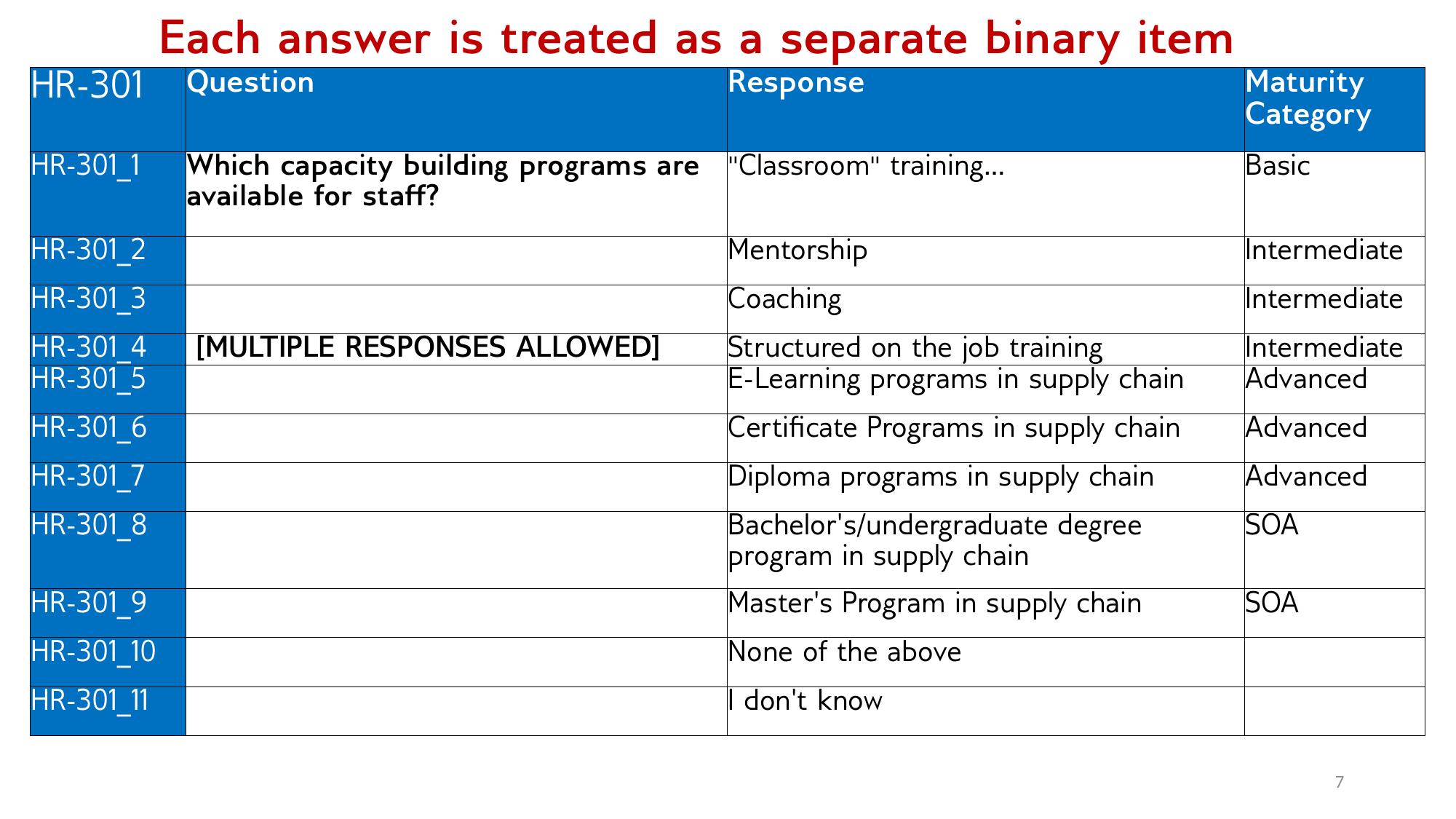

Each answer is treated as a separate binary item
| HR-301 | Question | Response | Maturity Category |
| --- | --- | --- | --- |
| HR-301\_1 | Which capacity building programs are available for staff? | "Classroom" training… | Basic |
| HR-301\_2 |  | Mentorship | Intermediate |
| HR-301\_3 |  | Coaching | Intermediate |
| HR-301\_4 | [MULTIPLE RESPONSES ALLOWED] | Structured on the job training | Intermediate |
| HR-301\_5 |  | E-Learning programs in supply chain | Advanced |
| HR-301\_6 |  | Certificate Programs in supply chain | Advanced |
| HR-301\_7 |  | Diploma programs in supply chain | Advanced |
| HR-301\_8 |  | Bachelor's/undergraduate degree program in supply chain | SOA |
| HR-301\_9 |  | Master's Program in supply chain | SOA |
| HR-301\_10 |  | None of the above |  |
| HR-301\_11 |  | I don't know |  |

7